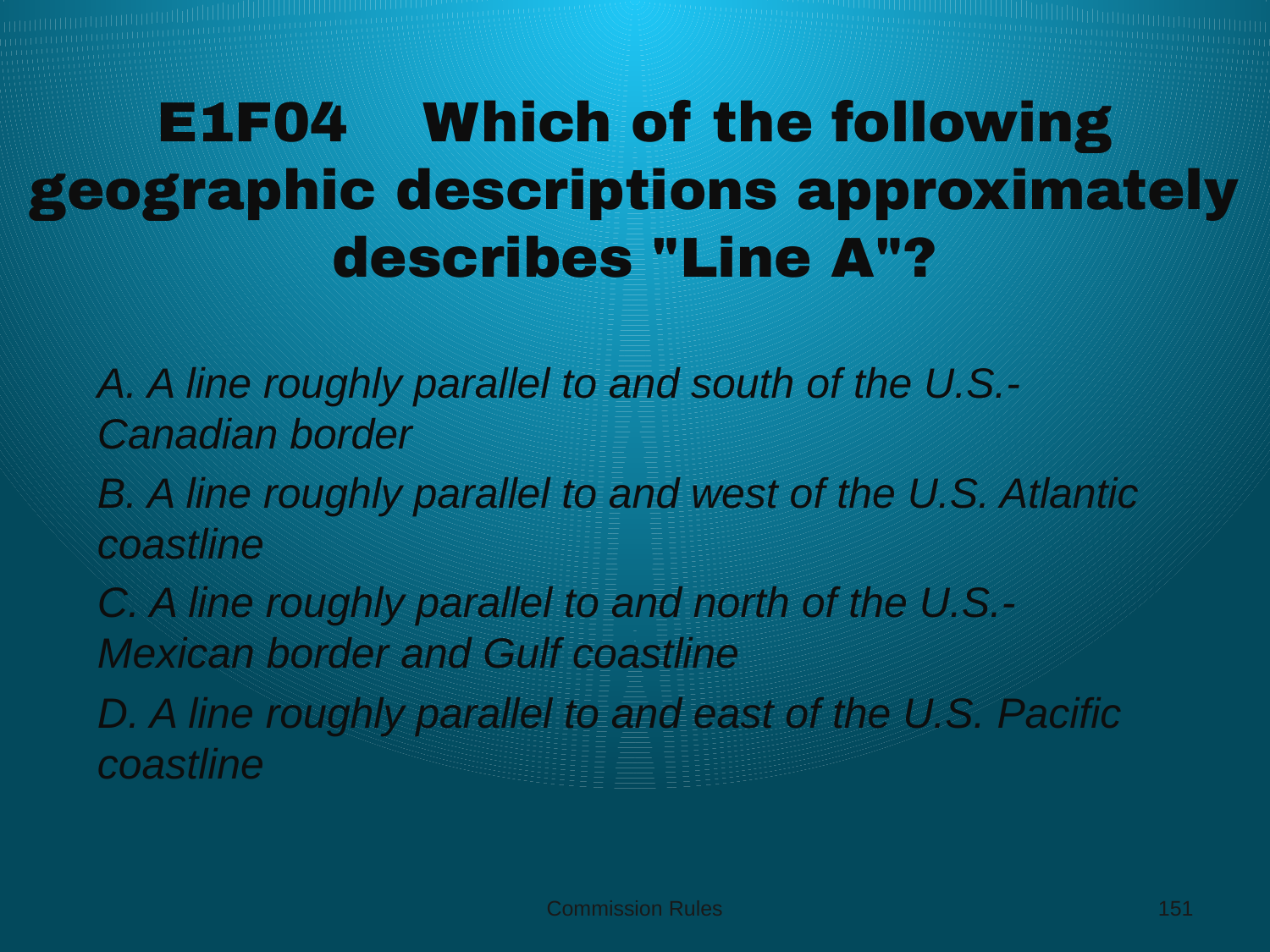

# E1F04    Which of the following geographic descriptions approximately describes "Line A"?
A. A line roughly parallel to and south of the U.S.-Canadian border
B. A line roughly parallel to and west of the U.S. Atlantic coastline
C. A line roughly parallel to and north of the U.S.-Mexican border and Gulf coastline
D. A line roughly parallel to and east of the U.S. Pacific coastline
Commission Rules
151